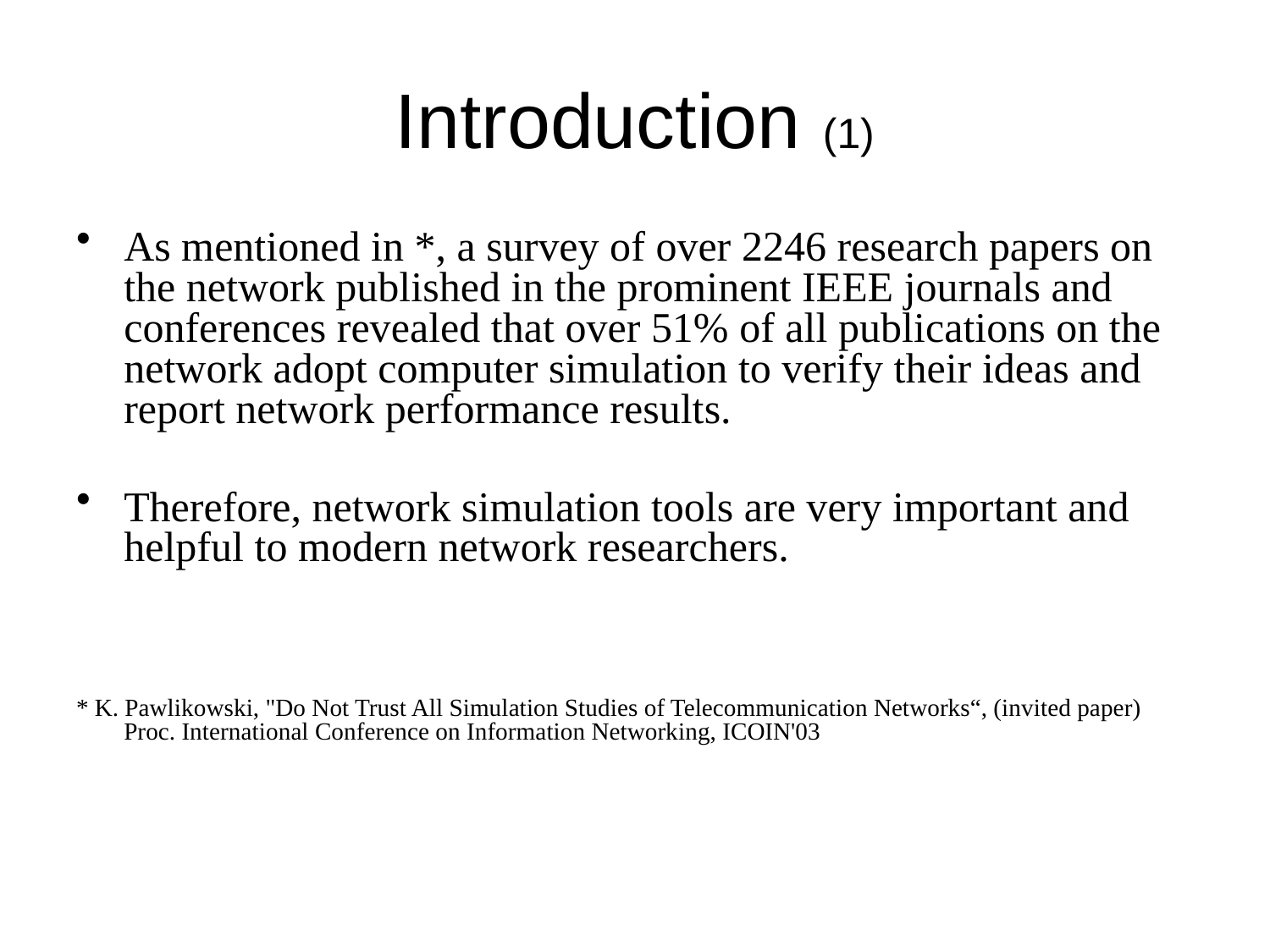

# Introduction (1)
As mentioned in *, a survey of over 2246 research papers on the network published in the prominent IEEE journals and conferences revealed that over 51% of all publications on the network adopt computer simulation to verify their ideas and report network performance results.

Therefore, network simulation tools are very important and helpful to modern network researchers.

* K. Pawlikowski, "Do Not Trust All Simulation Studies of Telecommunication Networks“, (invited paper) Proc. International Conference on Information Networking, ICOIN'03